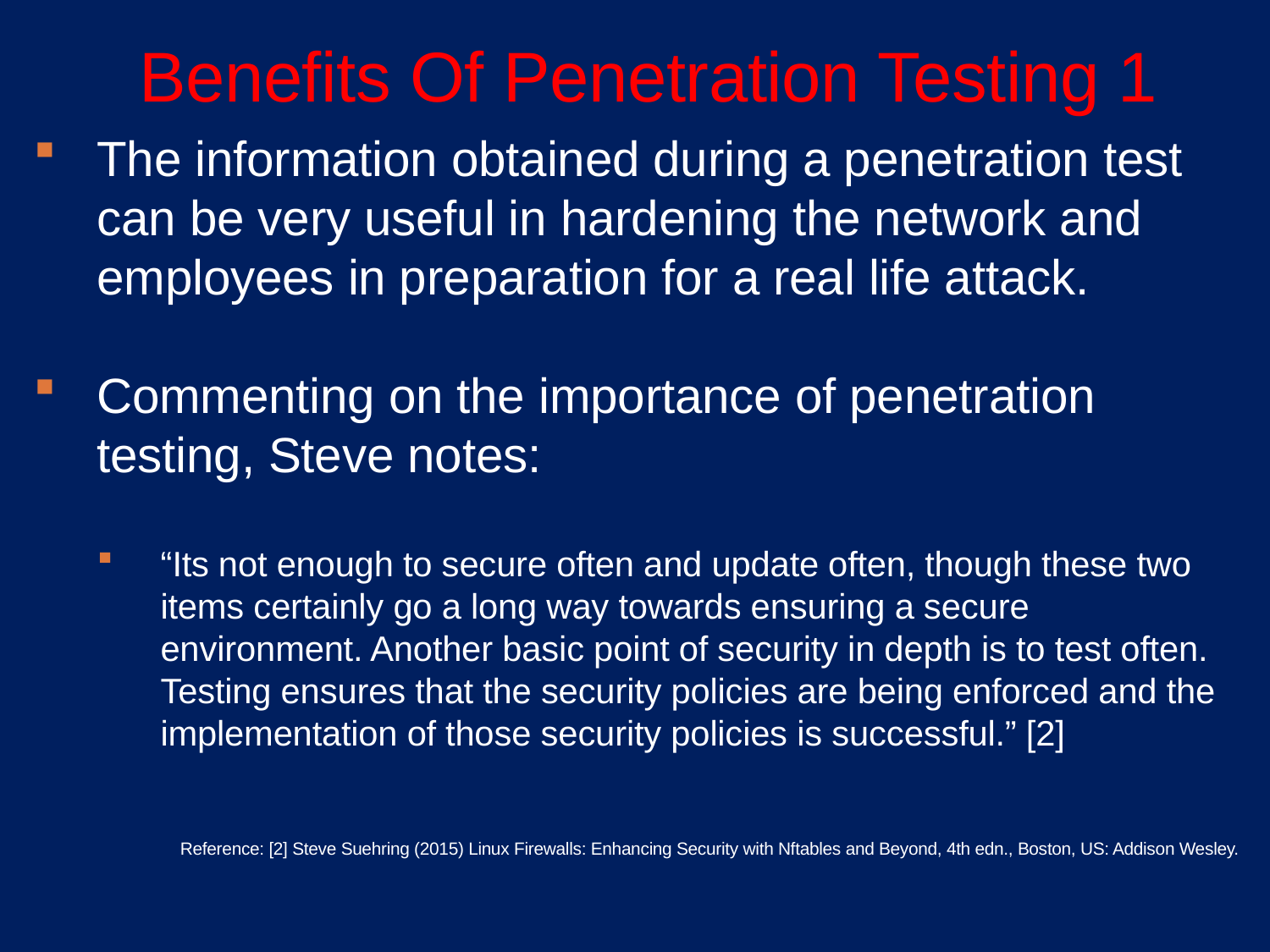

# Benefits Of Penetration Testing 1
The information obtained during a penetration test can be very useful in hardening the network and employees in preparation for a real life attack.

Commenting on the importance of penetration testing, Steve notes:

“Its not enough to secure often and update often, though these two items certainly go a long way towards ensuring a secure environment. Another basic point of security in depth is to test often. Testing ensures that the security policies are being enforced and the implementation of those security policies is successful.” [2]

Reference: [2] Steve Suehring (2015) Linux Firewalls: Enhancing Security with Nftables and Beyond, 4th edn., Boston, US: Addison Wesley.